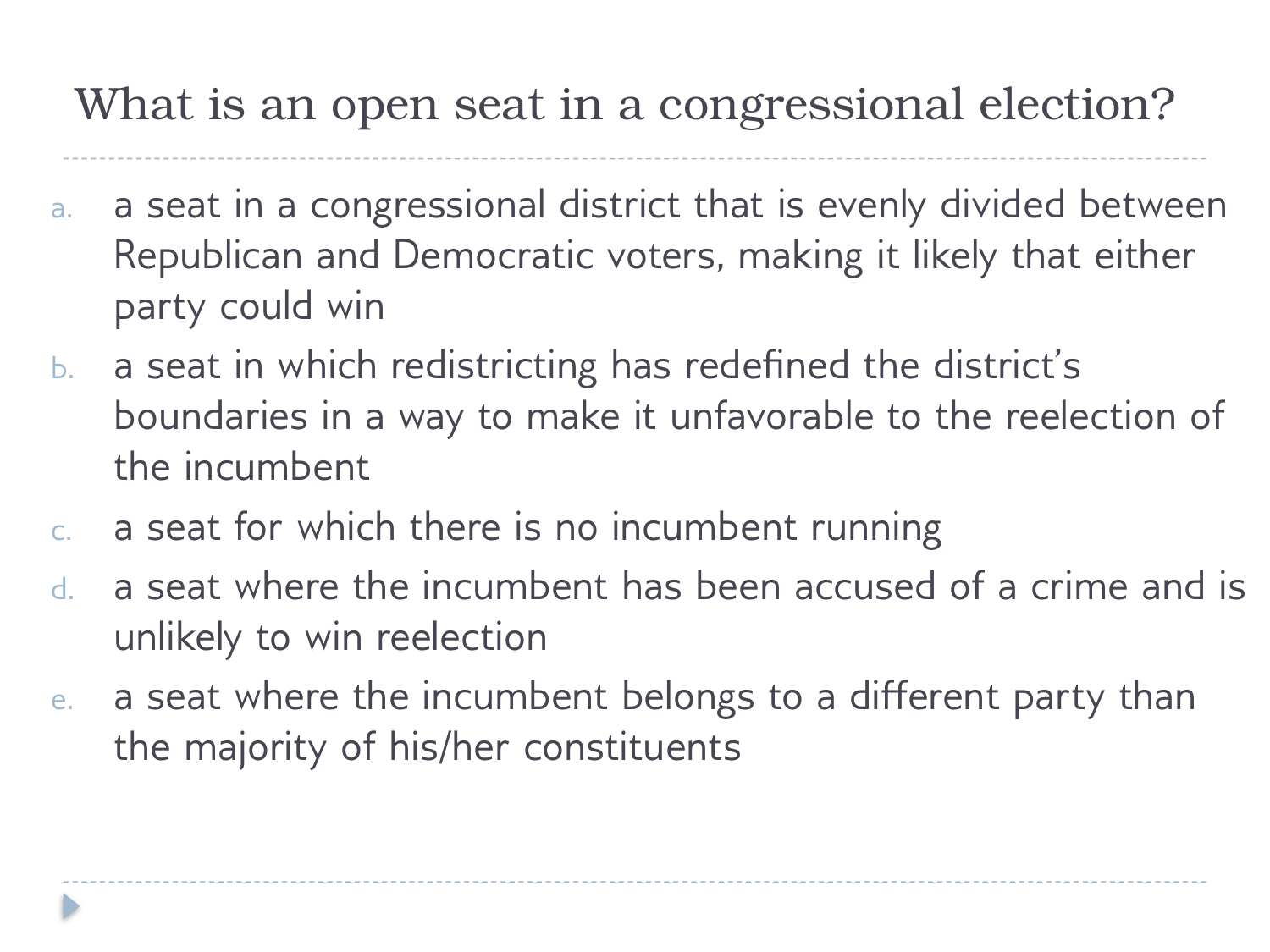

# What is an open seat in a congressional election?
a seat in a congressional district that is evenly divided between Republican and Democratic voters, making it likely that either party could win
a seat in which redistricting has redefined the district’s boundaries in a way to make it unfavorable to the reelection of the incumbent
a seat for which there is no incumbent running
a seat where the incumbent has been accused of a crime and is unlikely to win reelection
a seat where the incumbent belongs to a different party than the majority of his/her constituents